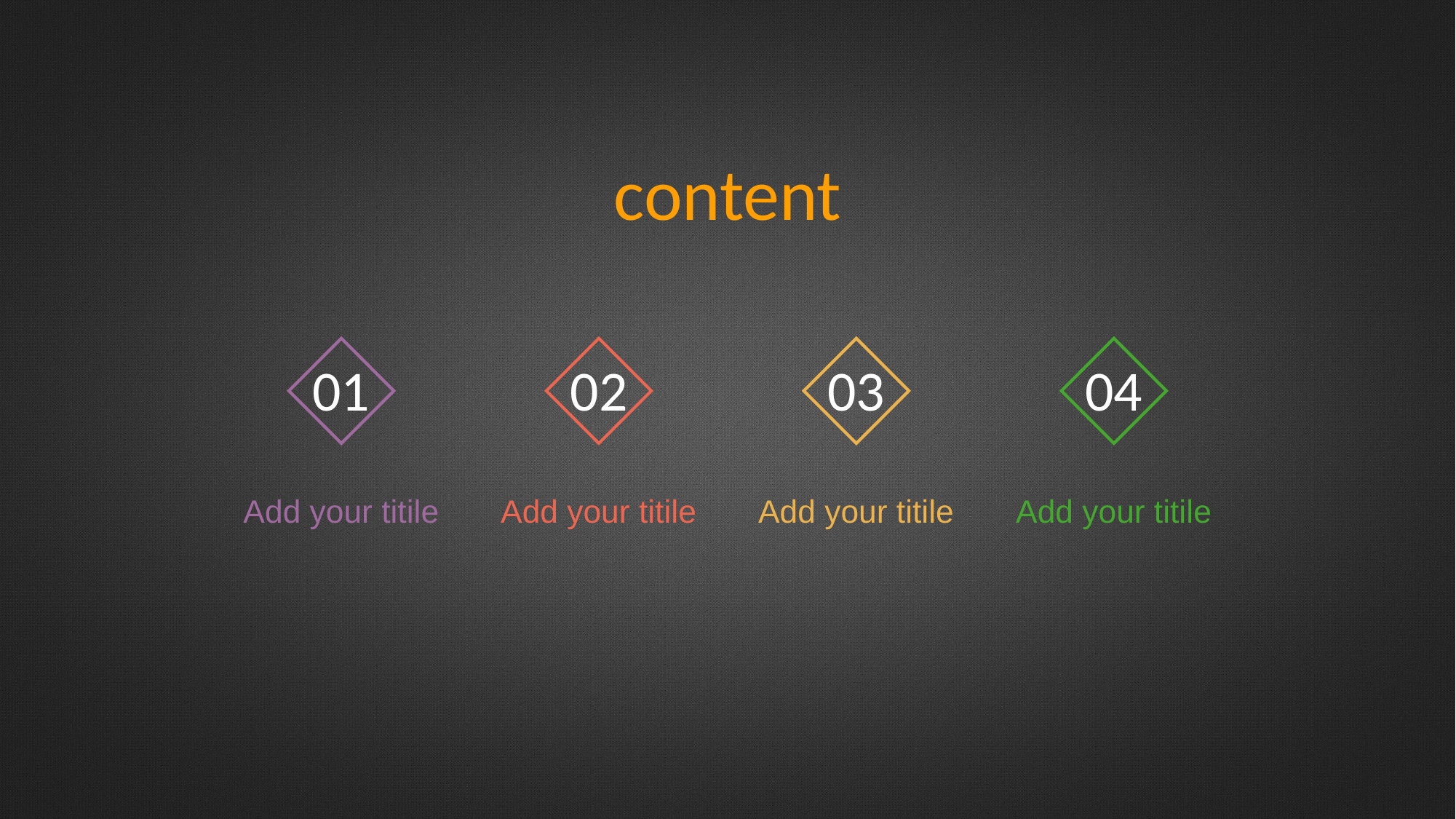

content

01

02

03

04
Add your titile
Add your titile
Add your titile
Add your titile